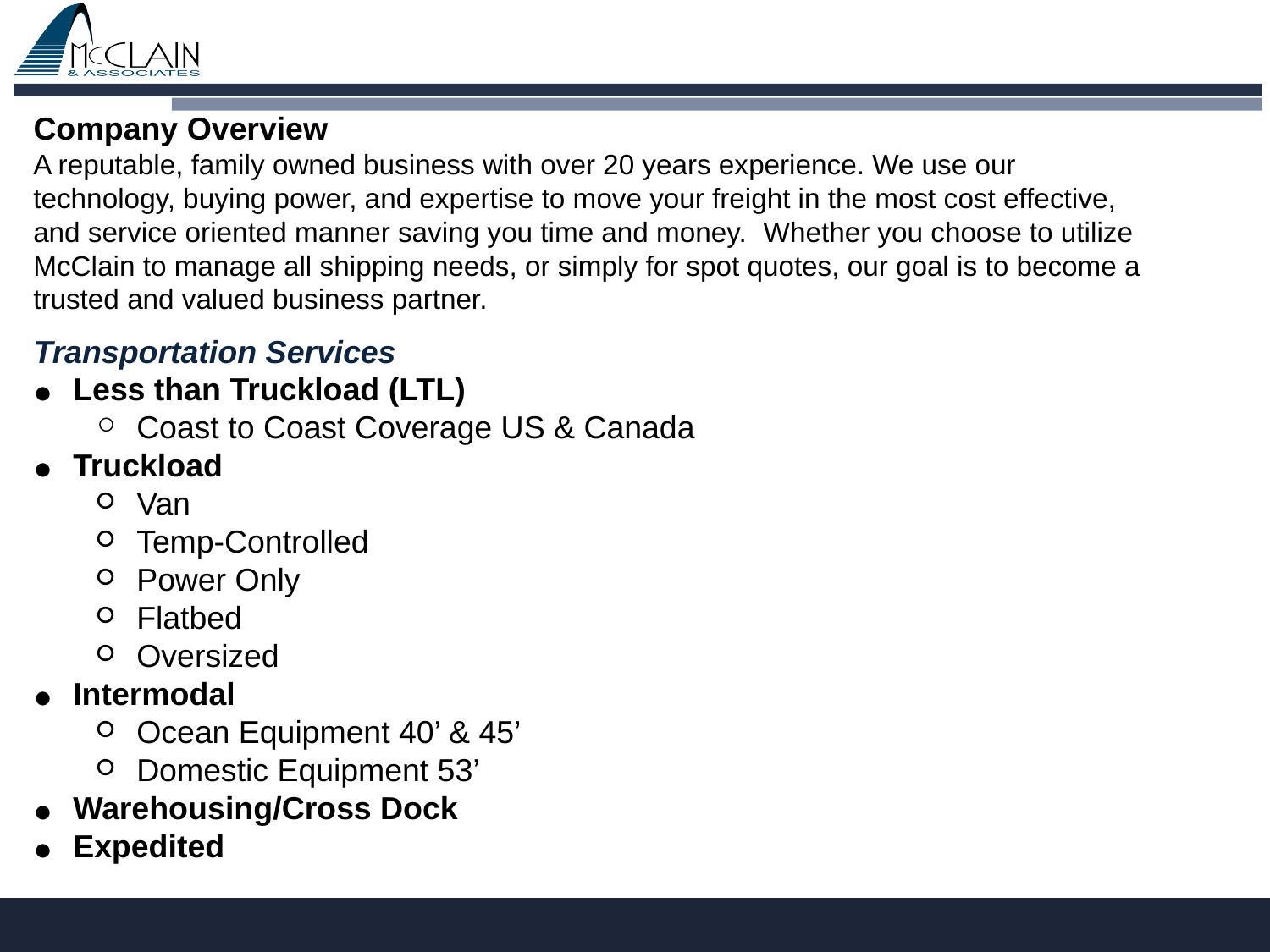

Company Overview

A reputable, family owned business with over 20 years experience. We use our technology, buying power, and expertise to move your freight in the most cost effective, and service oriented manner saving you time and money.  Whether you choose to utilize McClain to manage all shipping needs, or simply for spot quotes, our goal is to become a trusted and valued business partner.

Less than Truckload (LTL)
Coast to Coast Coverage US & Canada
Truckload
Van
Temp-Controlled
Power Only
Flatbed
Oversized
Intermodal
Ocean Equipment 40’ & 45’
Domestic Equipment 53’
Warehousing/Cross Dock
Expedited

Transportation Services